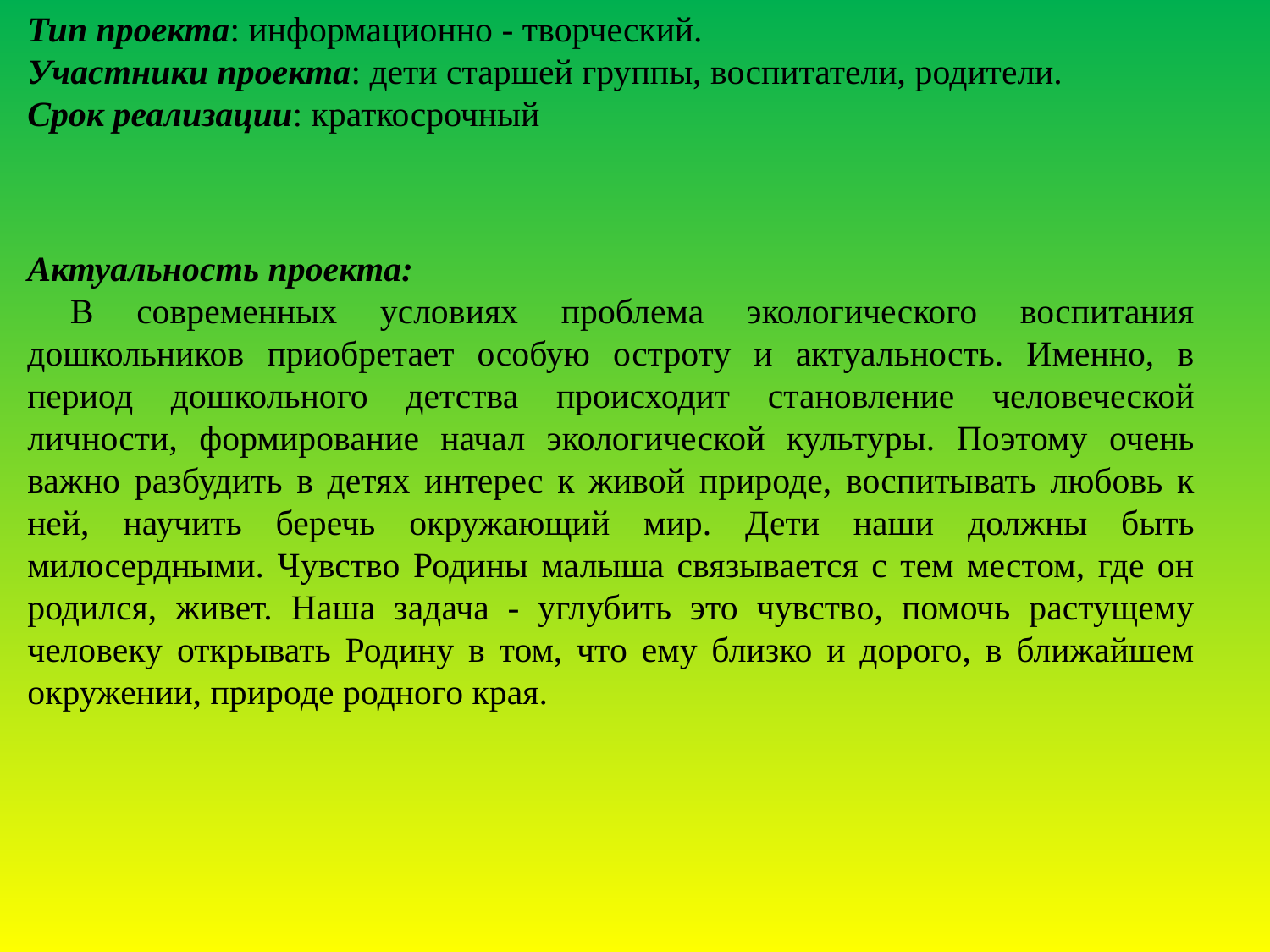

Тип проекта: информационно - творческий.
Участники проекта: дети старшей группы, воспитатели, родители.
Срок реализации: краткосрочный

Актуальность проекта:
 В современных условиях проблема экологического воспитания дошкольников приобретает особую остроту и актуальность. Именно, в период дошкольного детства происходит становление человеческой личности, формирование начал экологической культуры. Поэтому очень важно разбудить в детях интерес к живой природе, воспитывать любовь к ней, научить беречь окружающий мир. Дети наши должны быть милосердными. Чувство Родины малыша связывается с тем местом, где он родился, живет. Наша задача - углубить это чувство, помочь растущему человеку открывать Родину в том, что ему близко и дорого, в ближайшем окружении, природе родного края.